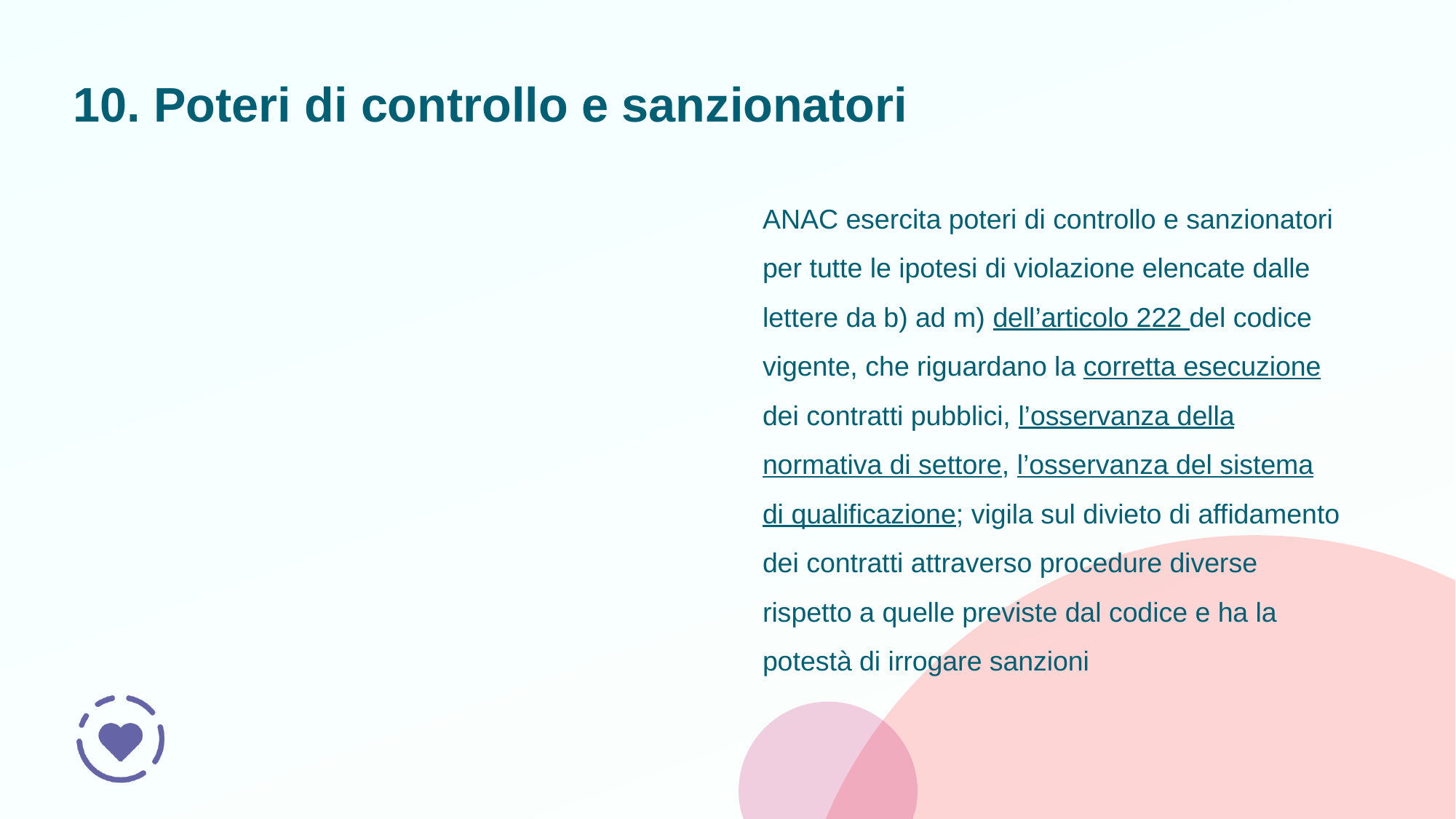

# 10. Poteri di controllo e sanzionatori
ANAC esercita poteri di controllo e sanzionatori per tutte le ipotesi di violazione elencate dalle lettere da b) ad m) dell’articolo 222 del codice vigente, che riguardano la corretta esecuzione dei contratti pubblici, l’osservanza della normativa di settore, l’osservanza del sistema di qualificazione; vigila sul divieto di affidamento dei contratti attraverso procedure diverse rispetto a quelle previste dal codice e ha la potestà di irrogare sanzioni